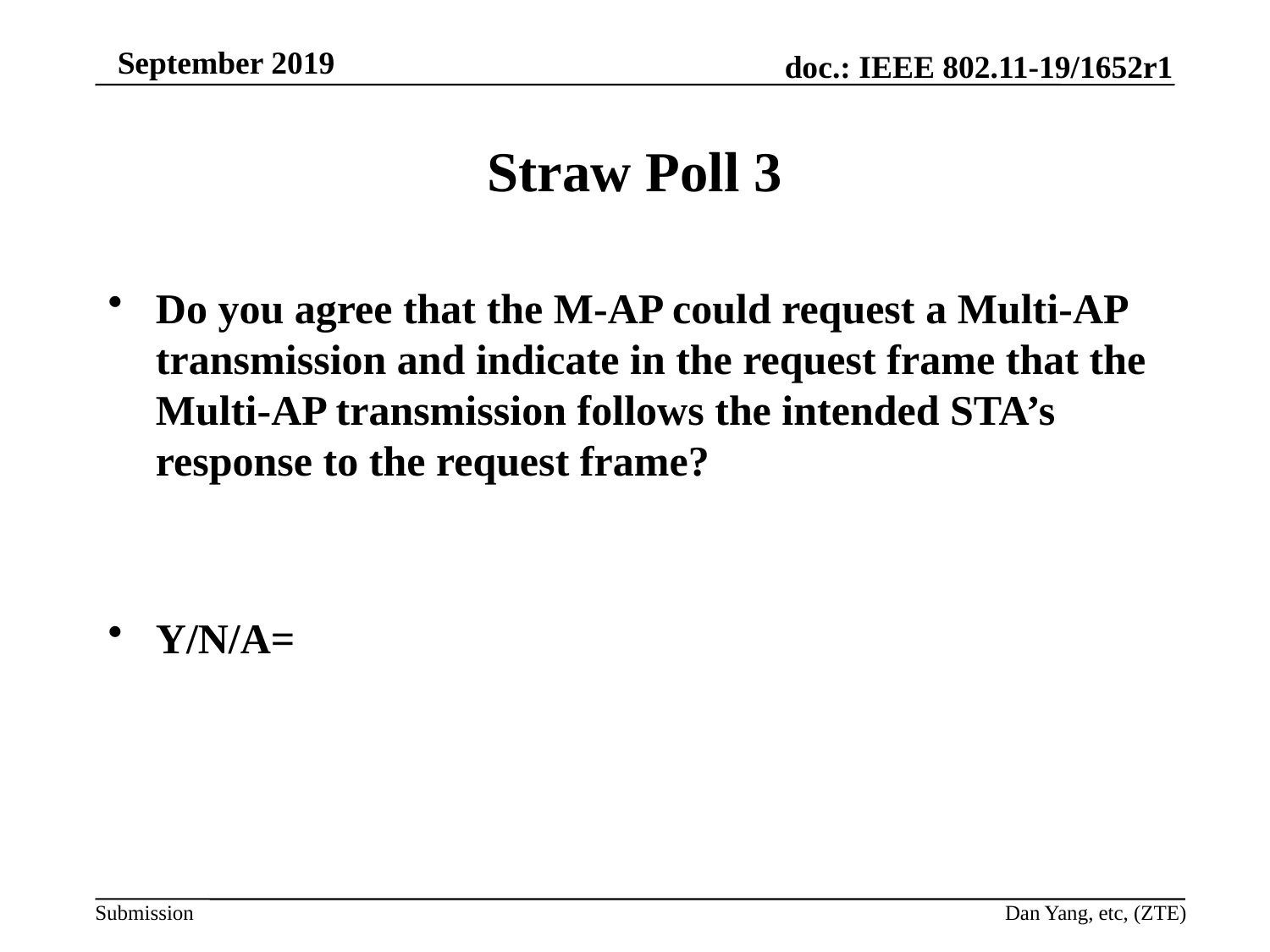

# Straw Poll 3
Do you agree that the M-AP could request a Multi-AP transmission and indicate in the request frame that the Multi-AP transmission follows the intended STA’s response to the request frame?

Y/N/A=
11
Dan Yang, etc, (ZTE)